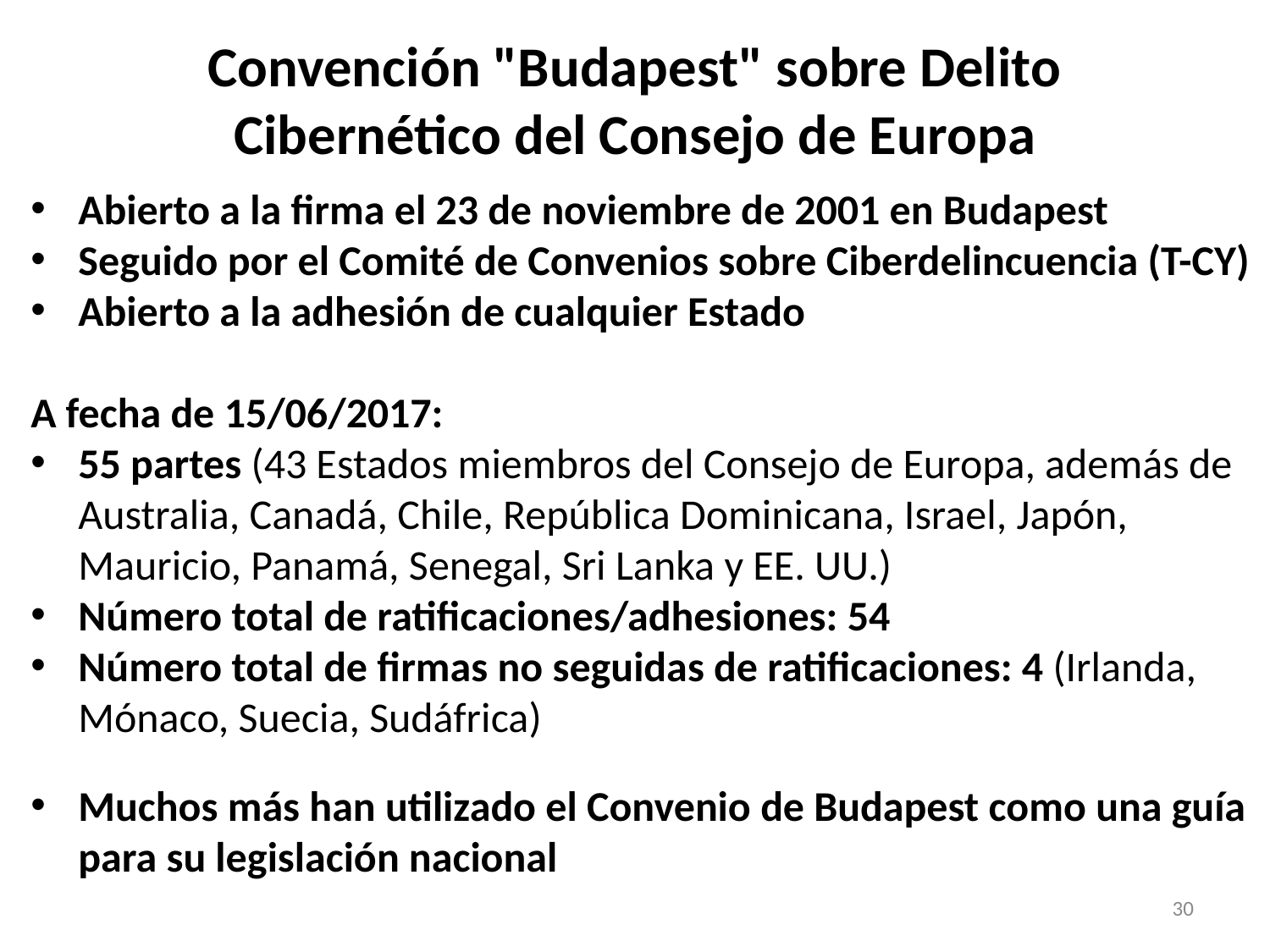

# Convención "Budapest" sobre Delito Cibernético del Consejo de Europa
Abierto a la firma el 23 de noviembre de 2001 en Budapest
Seguido por el Comité de Convenios sobre Ciberdelincuencia (T-CY)
Abierto a la adhesión de cualquier Estado

A fecha de 15/06/2017:
55 partes (43 Estados miembros del Consejo de Europa, además de Australia, Canadá, Chile, República Dominicana, Israel, Japón, Mauricio, Panamá, Senegal, Sri Lanka y EE. UU.)
Número total de ratificaciones/adhesiones: 54
Número total de firmas no seguidas de ratificaciones: 4 (Irlanda, Mónaco, Suecia, Sudáfrica)

Muchos más han utilizado el Convenio de Budapest como una guía para su legislación nacional
30